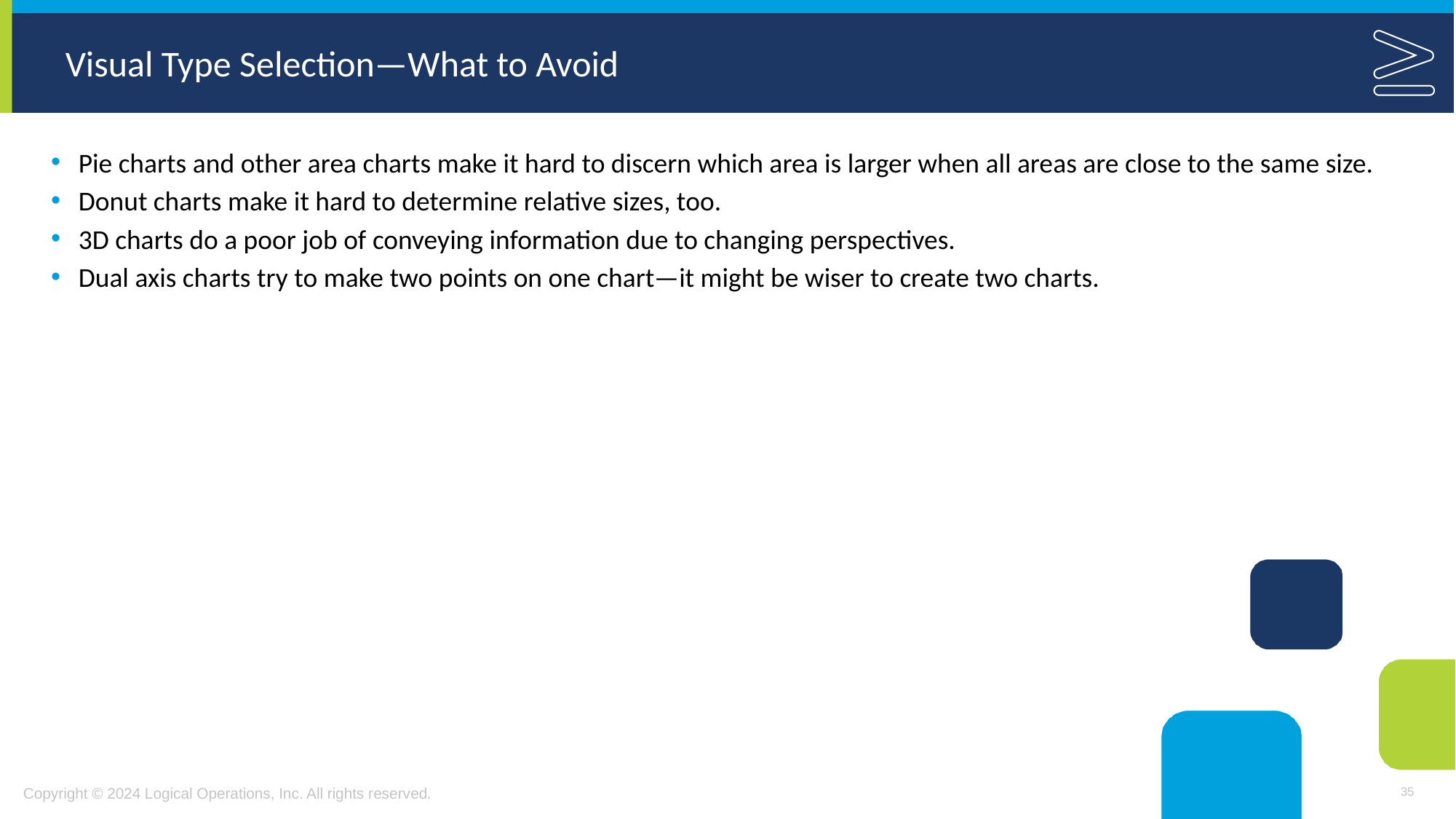

# Visual Type Selection—What to Avoid
Pie charts and other area charts make it hard to discern which area is larger when all areas are close to the same size.
Donut charts make it hard to determine relative sizes, too.
3D charts do a poor job of conveying information due to changing perspectives.
Dual axis charts try to make two points on one chart—it might be wiser to create two charts.
35